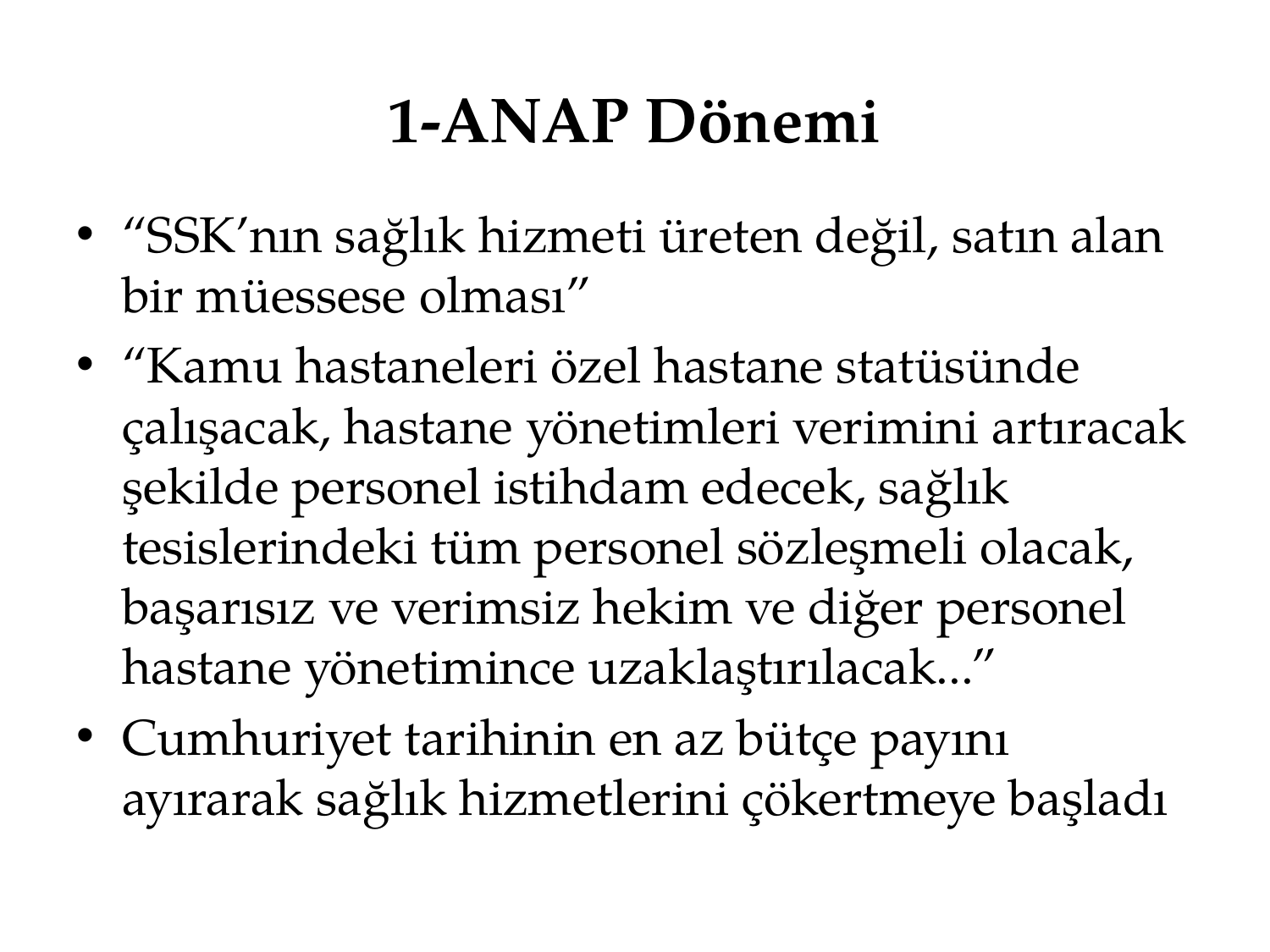

# 1-ANAP Dönemi
“SSK’nın sağlık hizmeti üreten değil, satın alan bir müessese olması”
“Kamu hastaneleri özel hastane statüsünde çalışacak, hastane yönetimleri verimini artıracak şekilde personel istihdam edecek, sağlık tesislerindeki tüm personel sözleşmeli olacak, başarısız ve verimsiz hekim ve diğer personel hastane yönetimince uzaklaştırılacak...”
Cumhuriyet tarihinin en az bütçe payını ayırarak sağlık hizmetlerini çökertmeye başladı